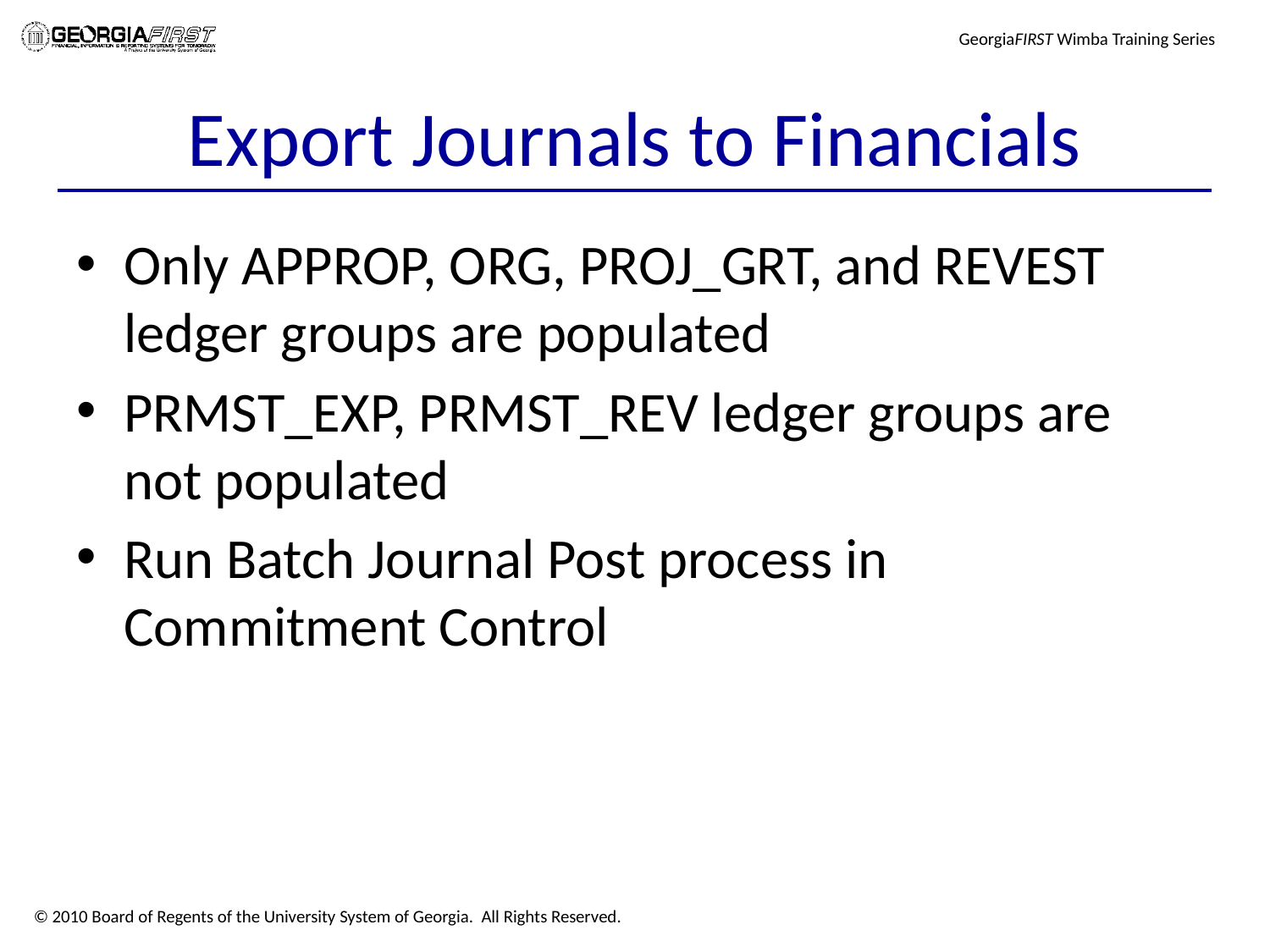

# Export Journals to Financials
Only APPROP, ORG, PROJ_GRT, and REVEST ledger groups are populated
PRMST_EXP, PRMST_REV ledger groups are not populated
Run Batch Journal Post process in Commitment Control